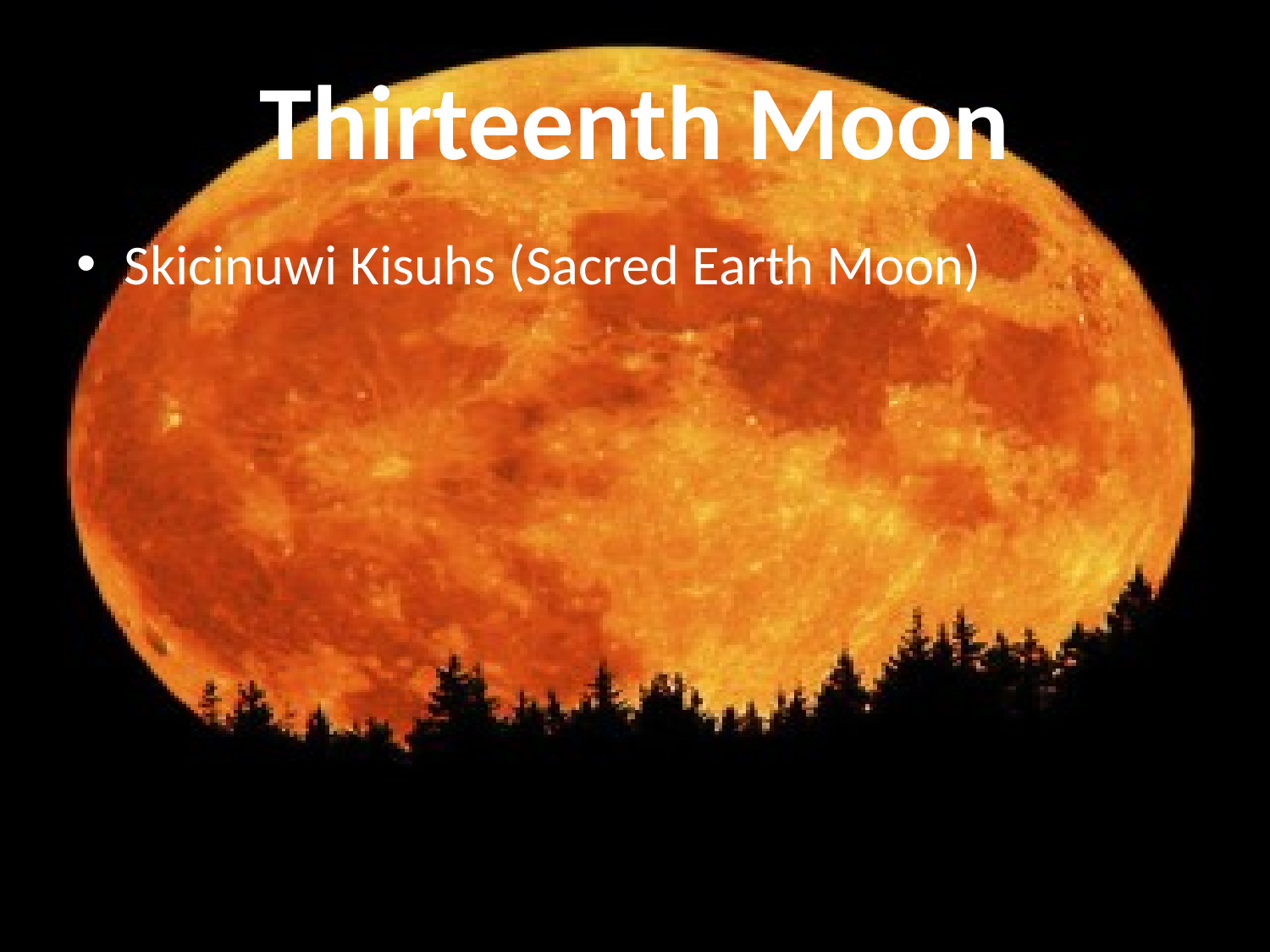

# Thirteenth Moon
Skicinuwi Kisuhs (Sacred Earth Moon)